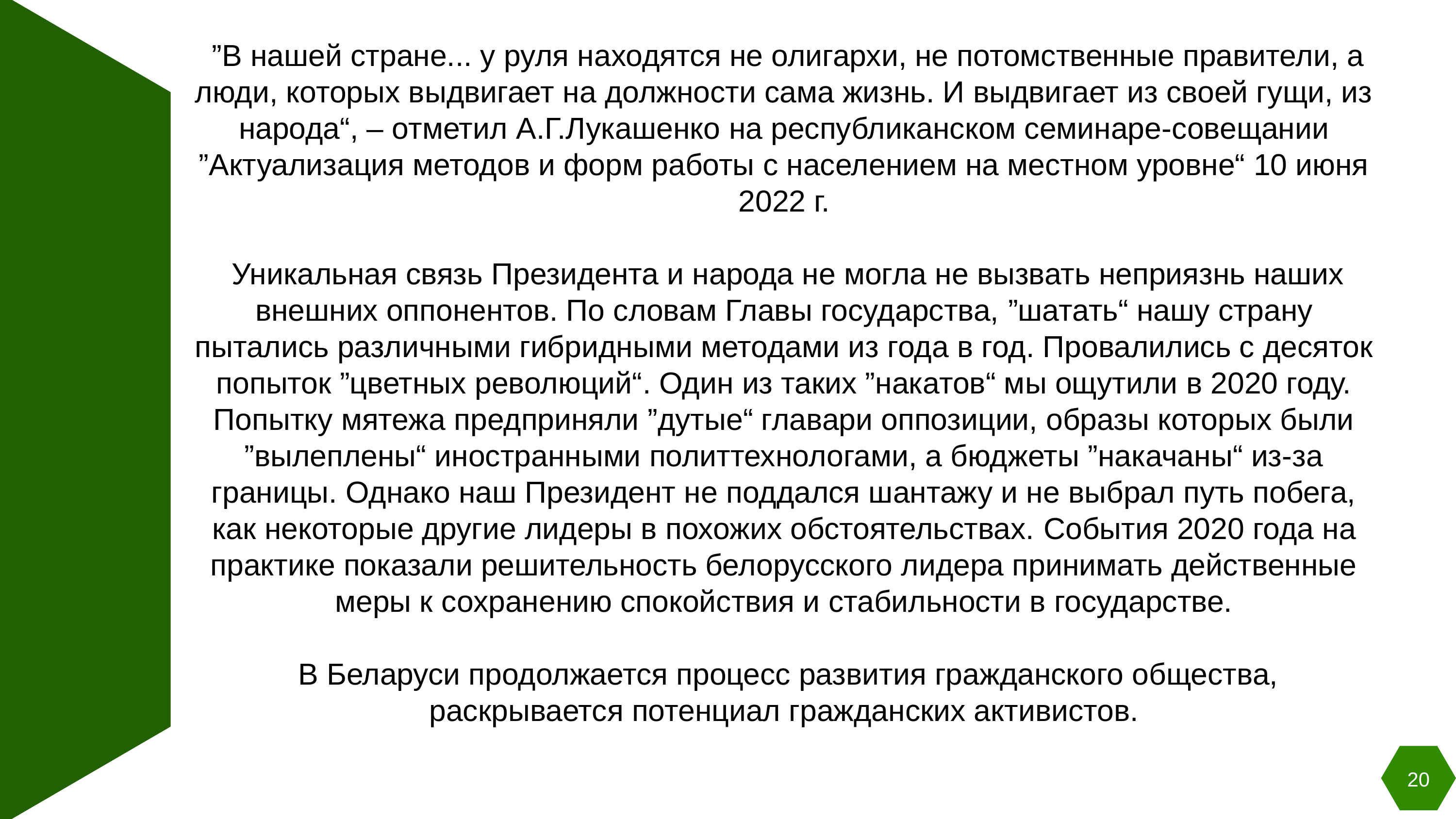

”В нашей стране... у руля находятся не олигархи, не потомственные правители, а люди, которых выдвигает на должности сама жизнь. И выдвигает из своей гущи, из народа“, – отметил А.Г.Лукашенко на республиканском семинаре-совещании ”Актуализация методов и форм работы с населением на местном уровне“ 10 июня 2022 г.

 Уникальная связь Президента и народа не могла не вызвать неприязнь наших внешних оппонентов. По словам Главы государства, ”шатать“ нашу страну пытались различными гибридными методами из года в год. Провалились с десяток попыток ”цветных революций“. Один из таких ”накатов“ мы ощутили в 2020 году. Попытку мятежа предприняли ”дутые“ главари оппозиции, образы которых были ”вылеплены“ иностранными политтехнологами, а бюджеты ”накачаны“ из-за границы. Однако наш Президент не поддался шантажу и не выбрал путь побега, как некоторые другие лидеры в похожих обстоятельствах. События 2020 года на практике показали решительность белорусского лидера принимать действенные меры к сохранению спокойствия и стабильности в государстве.

 В Беларуси продолжается процесс развития гражданского общества, раскрывается потенциал гражданских активистов.

20